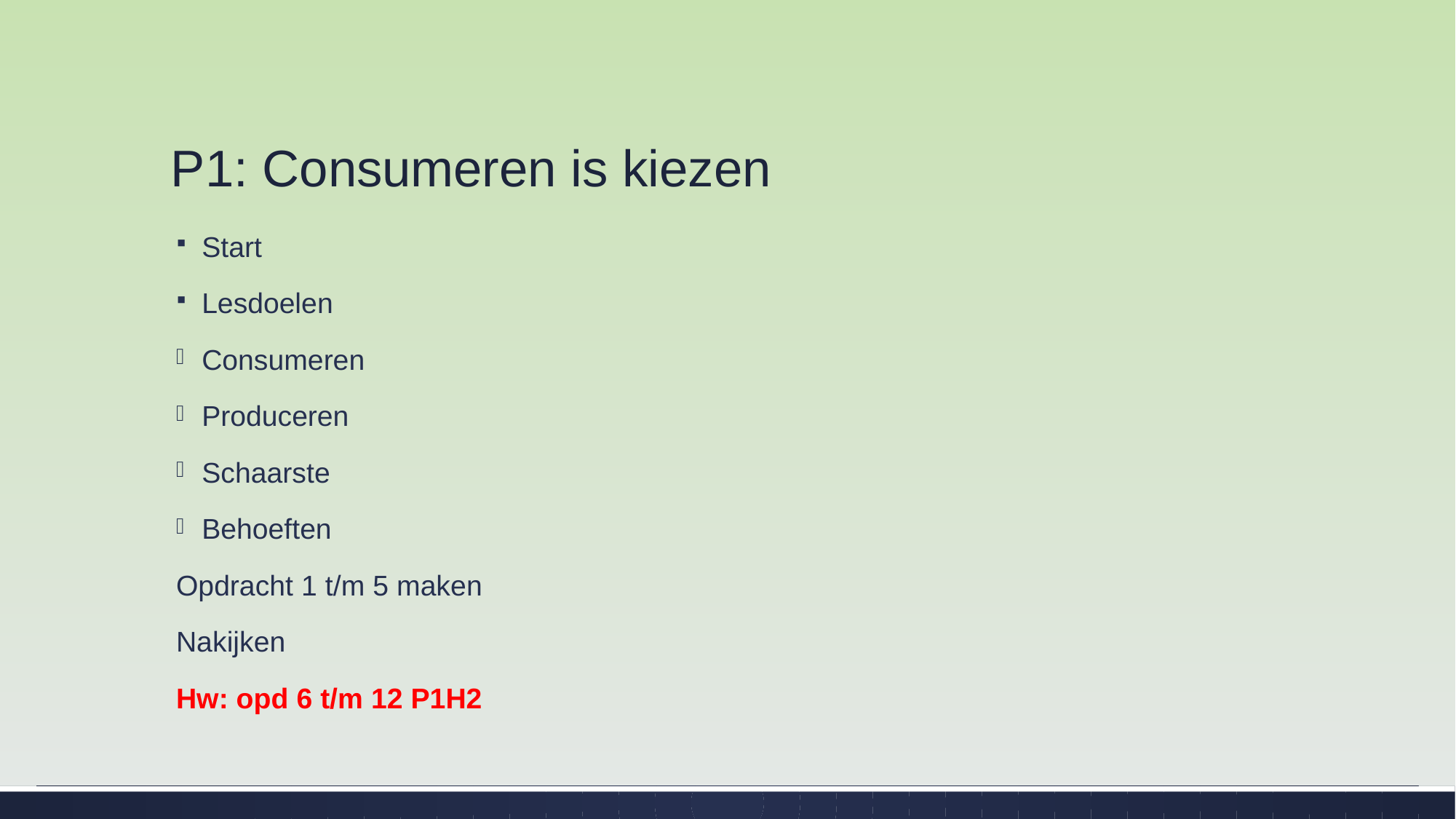

# P1: Consumeren is kiezen
Start
Lesdoelen
Consumeren
Produceren
Schaarste
Behoeften
Opdracht 1 t/m 5 maken
Nakijken
Hw: opd 6 t/m 12 P1H2